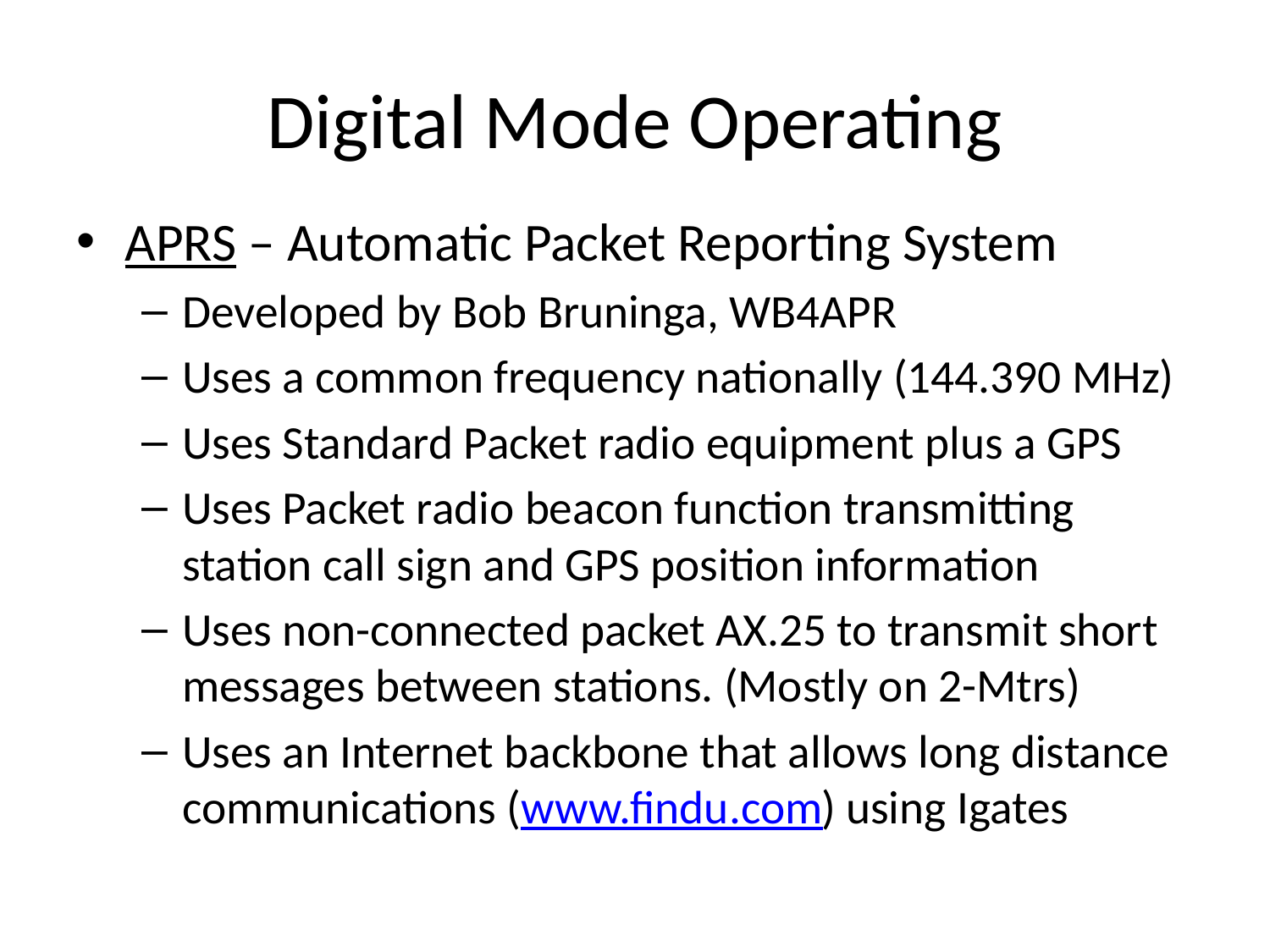

# Digital Mode Operating
APRS – Automatic Packet Reporting System
Developed by Bob Bruninga, WB4APR
Uses a common frequency nationally (144.390 MHz)
Uses Standard Packet radio equipment plus a GPS
Uses Packet radio beacon function transmitting station call sign and GPS position information
Uses non-connected packet AX.25 to transmit short messages between stations. (Mostly on 2-Mtrs)
Uses an Internet backbone that allows long distance communications (www.findu.com) using Igates